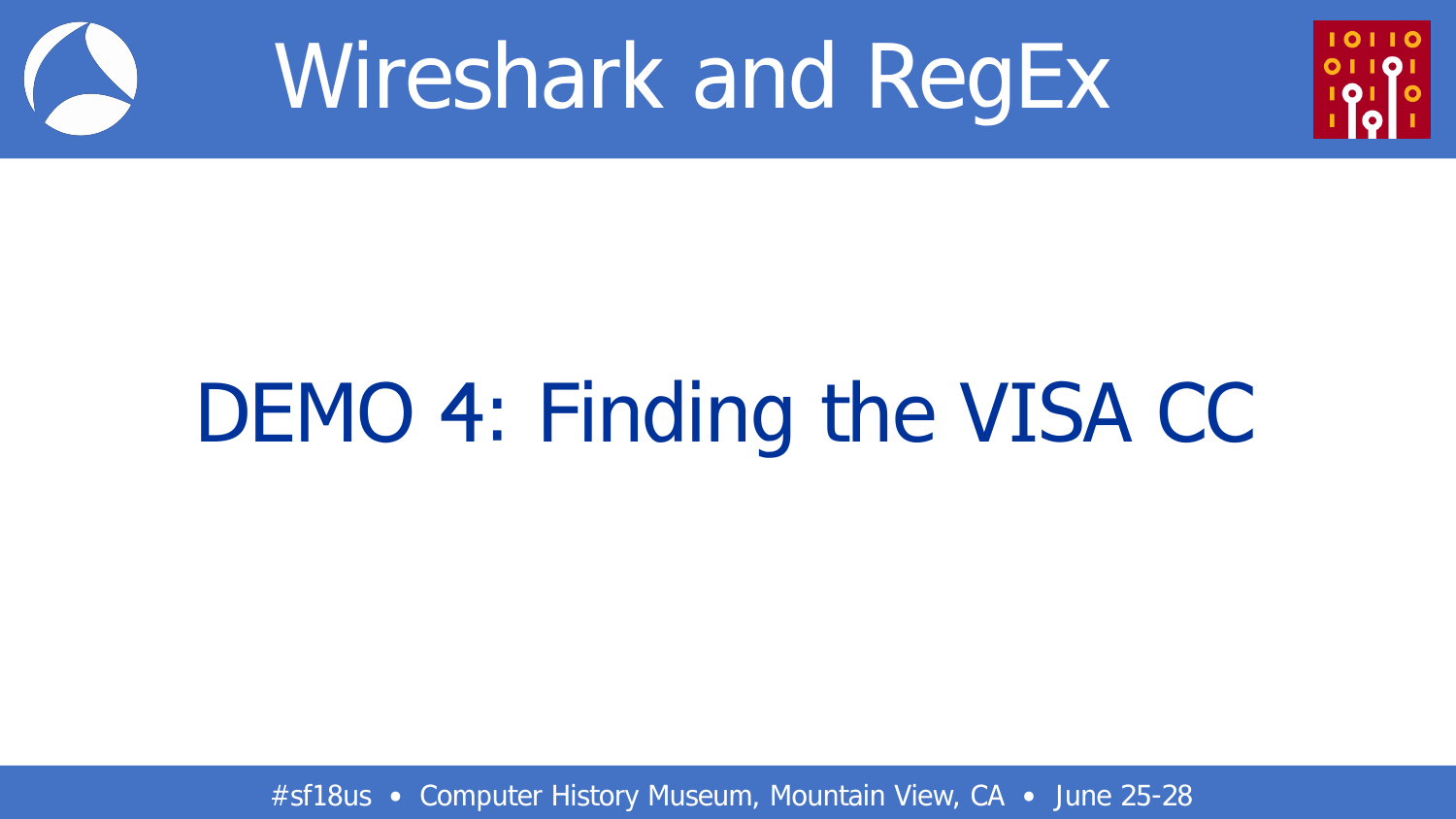

# Wireshark and RegEx

    DEMO 4: Finding the VISA CC
This Photo by Unknown Author is licensed under CC BY-NC